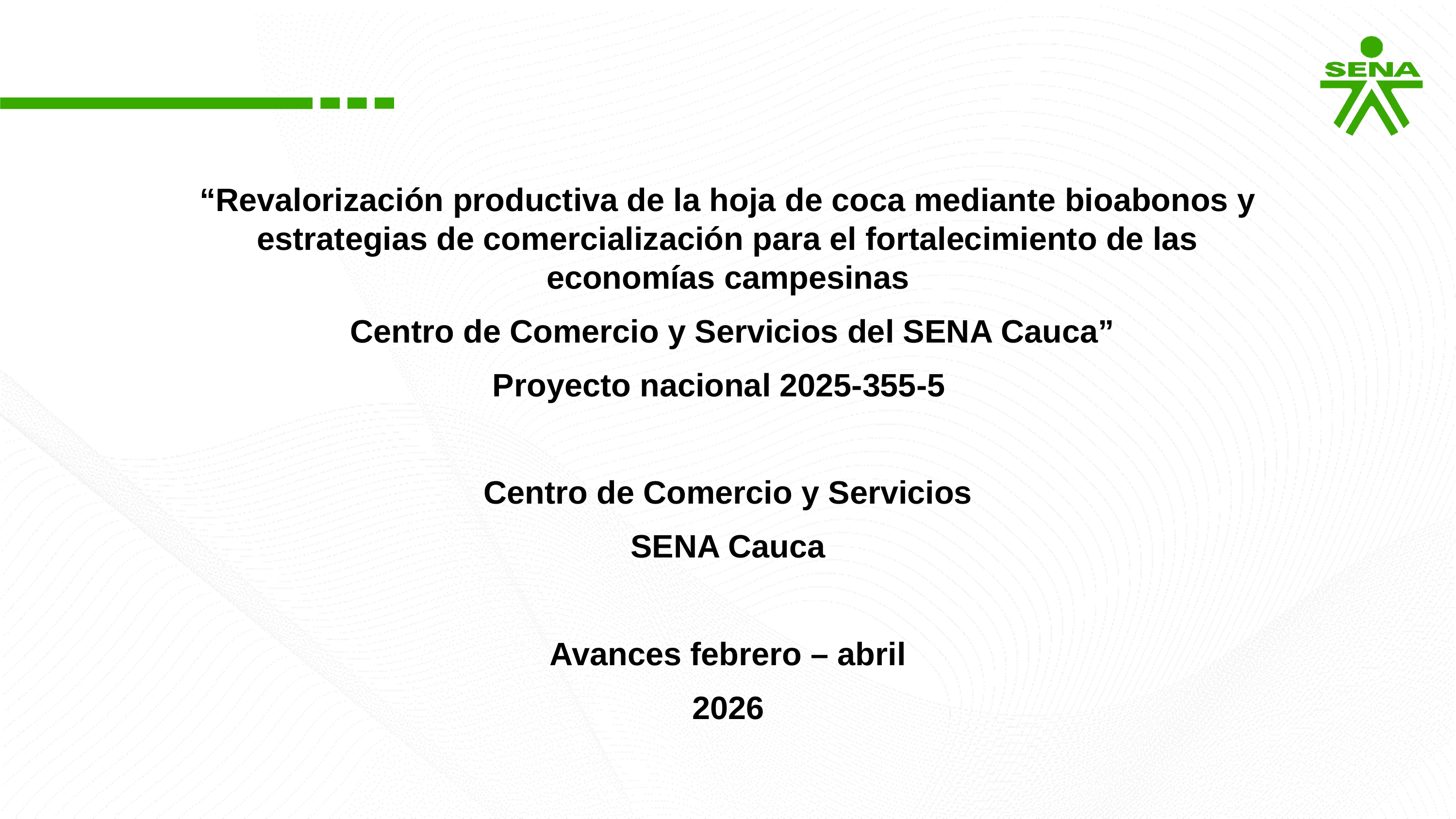

royecto nacional 2025-355-5 revalorización de la hoja de coca

royecto nacional 2025-355-5 revalorización de la hoja de coca

“Revalorización productiva de la hoja de coca mediante bioabonos y estrategias de comercialización para el fortalecimiento de las economías campesinas
 Centro de Comercio y Servicios del SENA Cauca”
Proyecto nacional 2025-355-5

Centro de Comercio y Servicios
SENA Cauca

Avances febrero – abril
2026